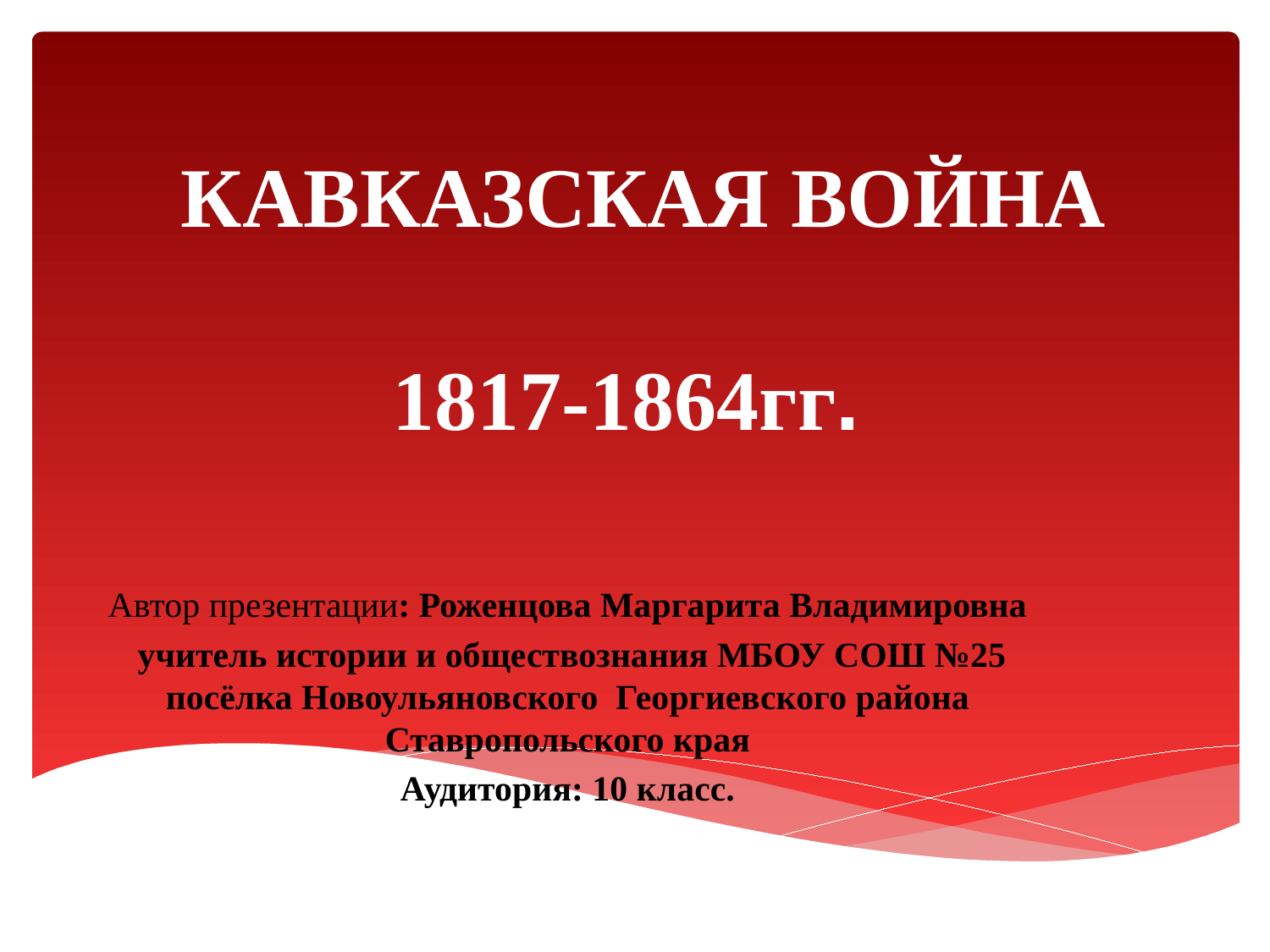

#
   КАВКАЗСКАЯ ВОЙНА

             1817-1864гг.
Автор презентации: Роженцова Маргарита Владимировна
 учитель истории и обществознания МБОУ СОШ №25 посёлка Новоульяновского  Георгиевского района Ставропольского края
Аудитория: 10 класс.